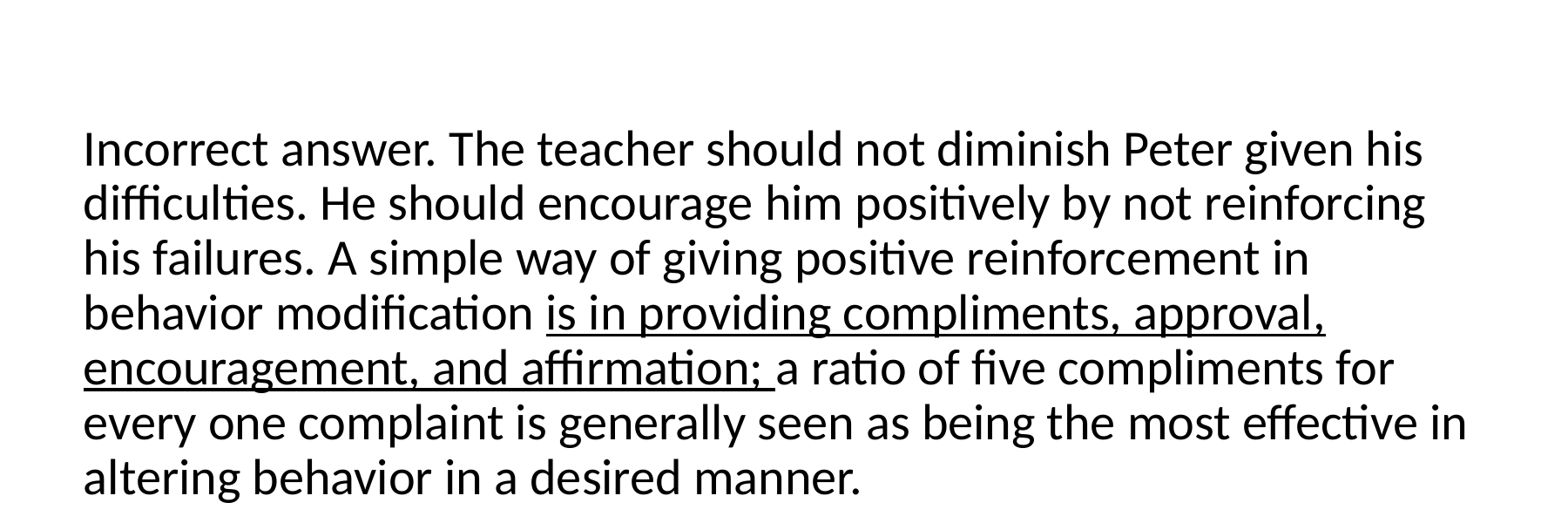

Incorrect answer. The teacher should not diminish Peter given his difficulties. He should encourage him positively by not reinforcing his failures. A simple way of giving positive reinforcement in behavior modification is in providing compliments, approval, encouragement, and affirmation; a ratio of five compliments for every one complaint is generally seen as being the most effective in altering behavior in a desired manner.